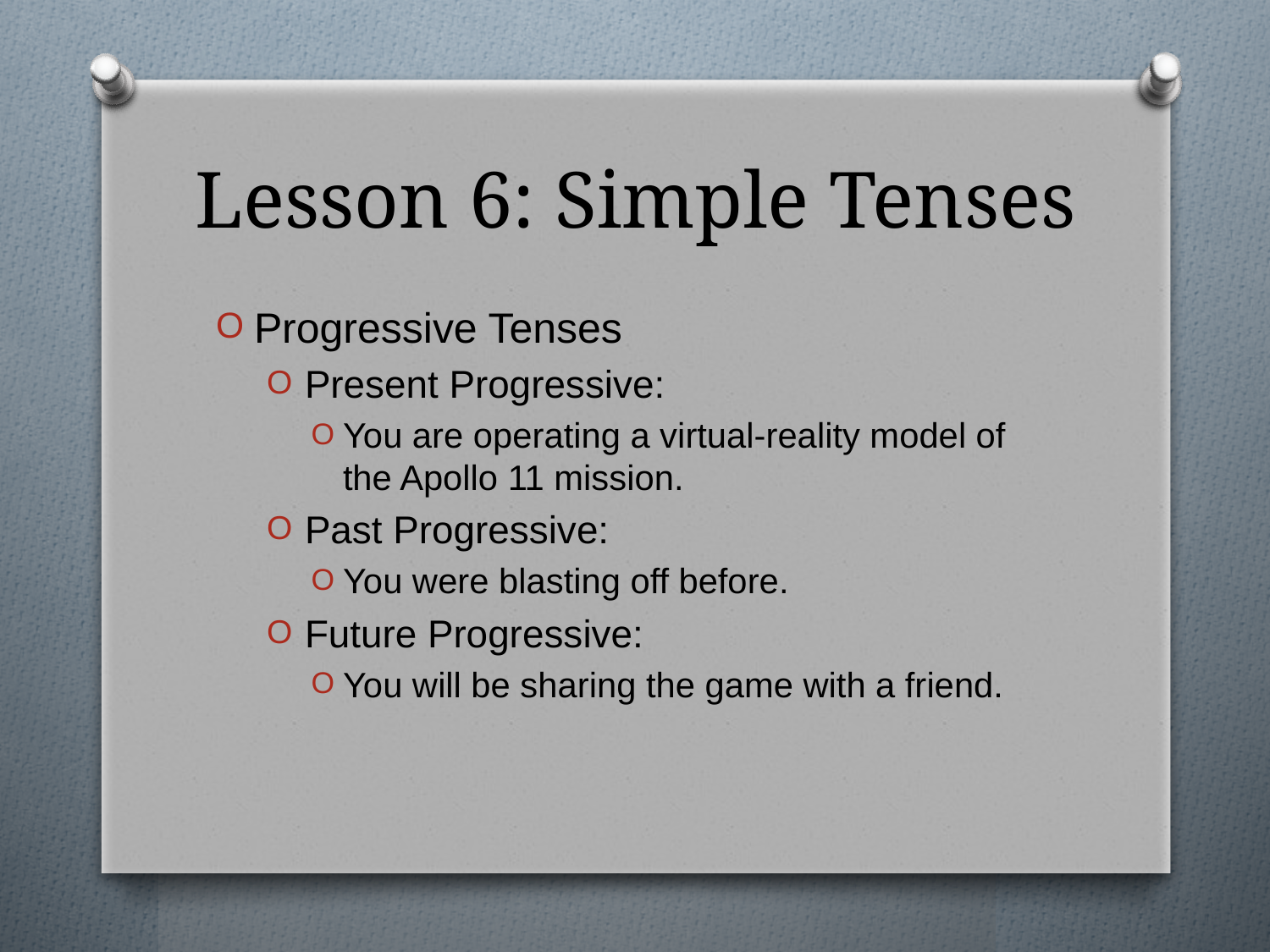

# Lesson 6: Simple Tenses
Progressive Tenses
Present Progressive:
You are operating a virtual-reality model of the Apollo 11 mission.
Past Progressive:
You were blasting off before.
Future Progressive:
You will be sharing the game with a friend.